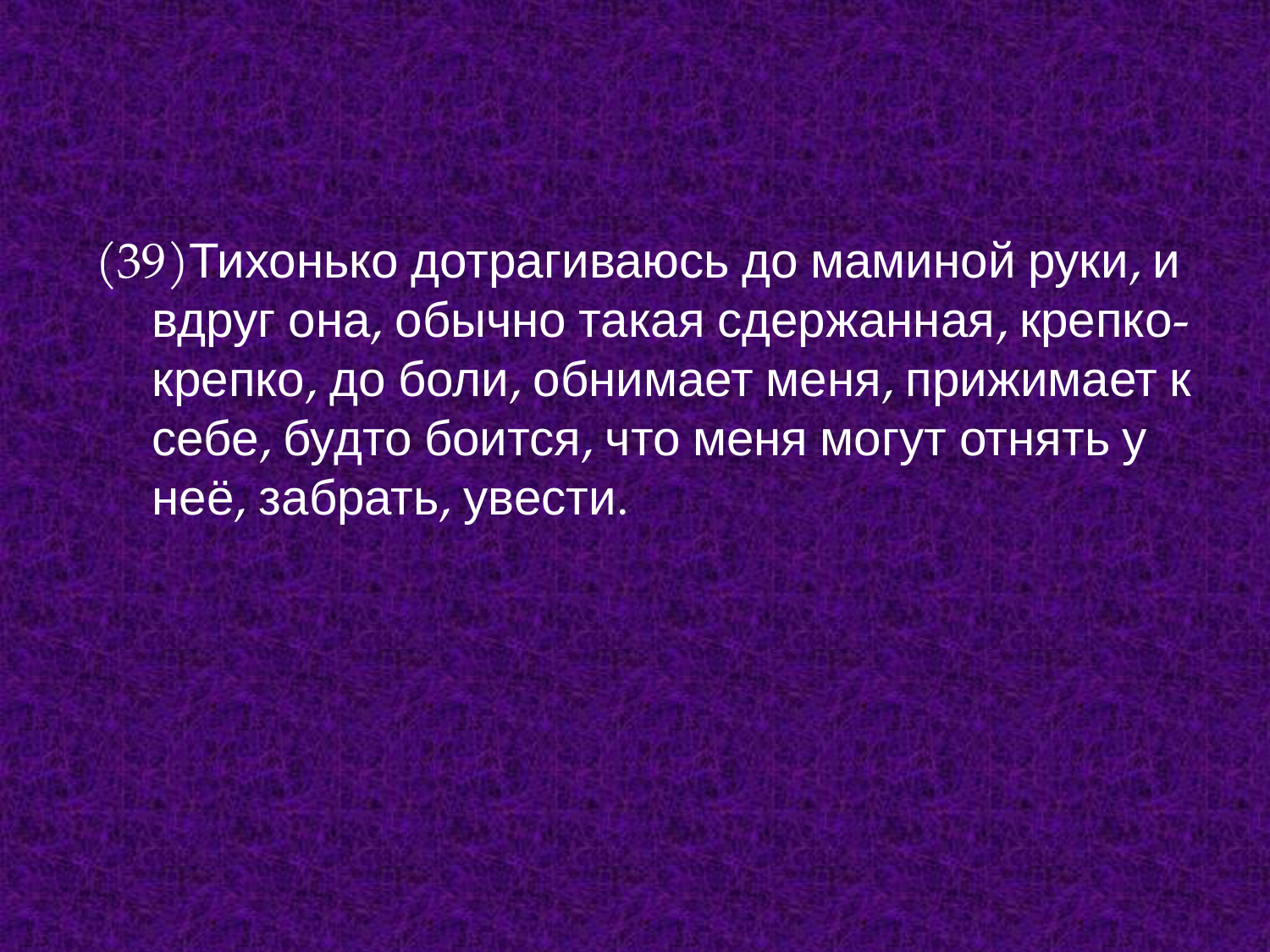

(39)Тихонько дотрагиваюсь до маминой руки, и вдруг она, обычно такая сдержанная, крепко-крепко, до боли, обнимает меня, прижимает к себе, будто боится, что меня могут отнять у неё, забрать, увести.